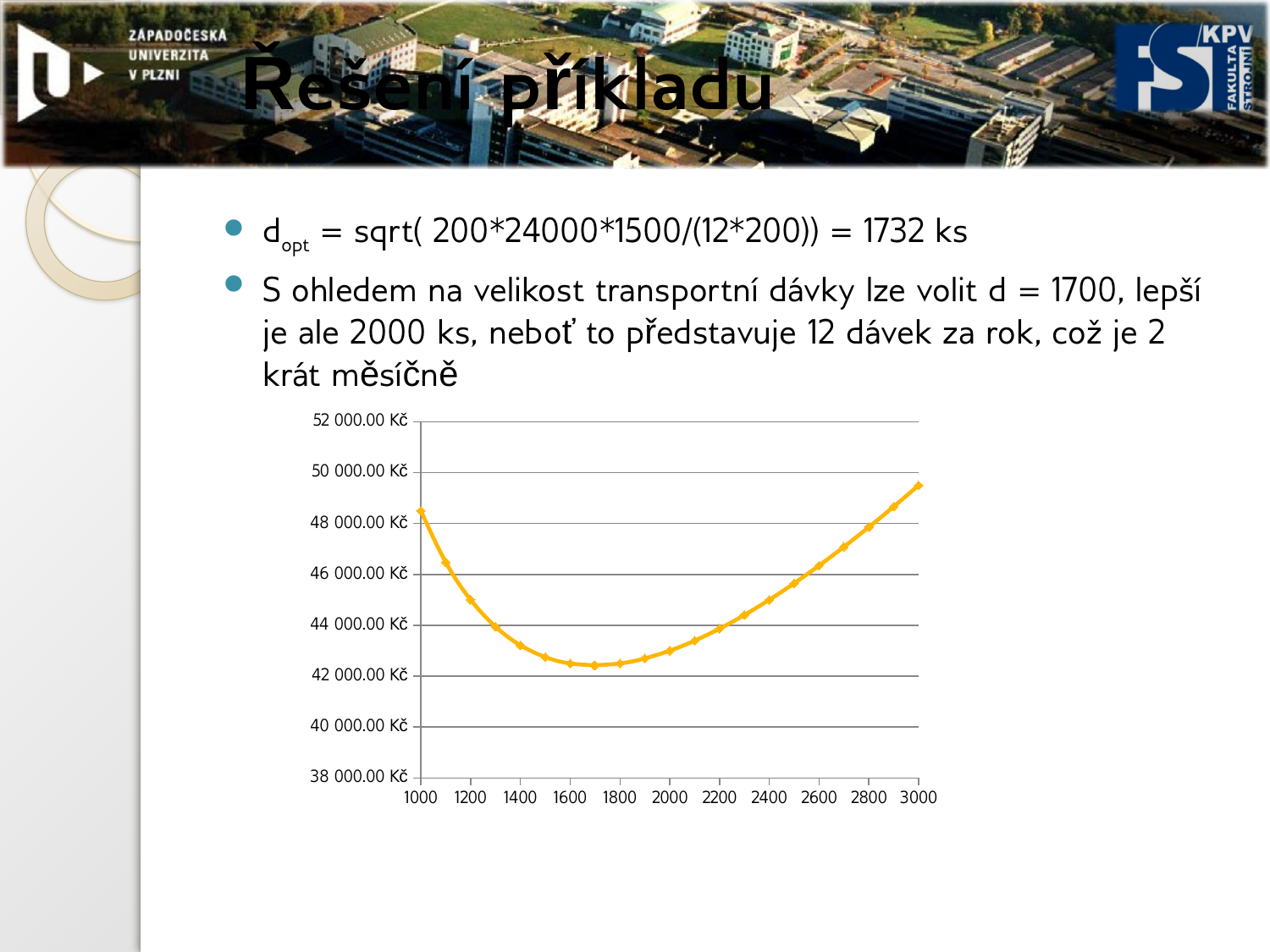

# Řešení příkladu
dopt = sqrt( 200*24000*1500/(12*200)) = 1732 ks
S ohledem na velikost transportní dávky lze volit d = 1700, lepší je ale 2000 ks, neboť to představuje 12 dávek za rok, což je 2 krát měsíčně

### Chart

| Category |  |
|---|---|